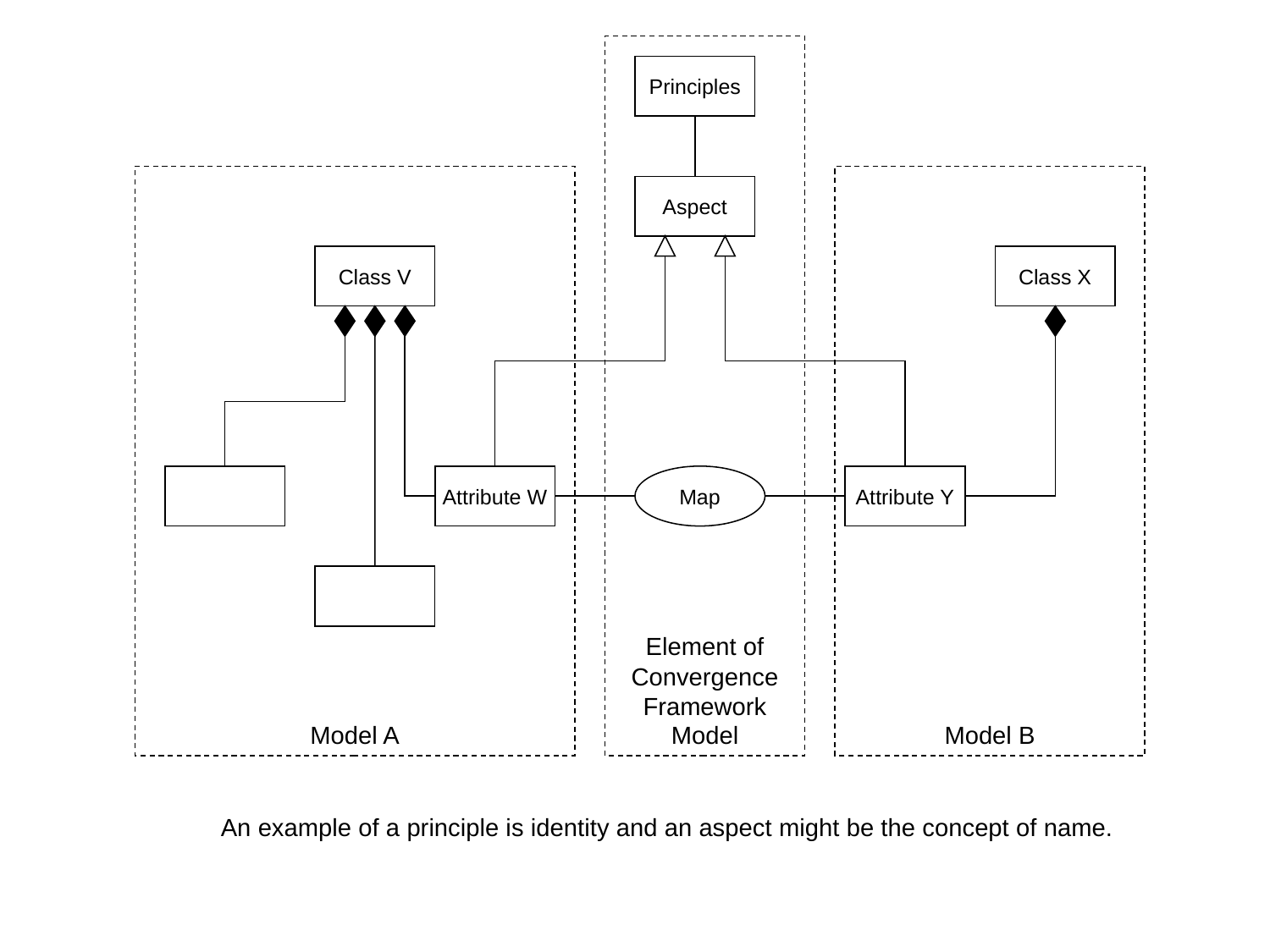

Element of
Convergence
Framework
Model
Principles
Model A
Model B
Aspect

Class V
Class X

Attribute W
Map
Attribute Y

An example of a principle is identity and an aspect might be the concept of name.